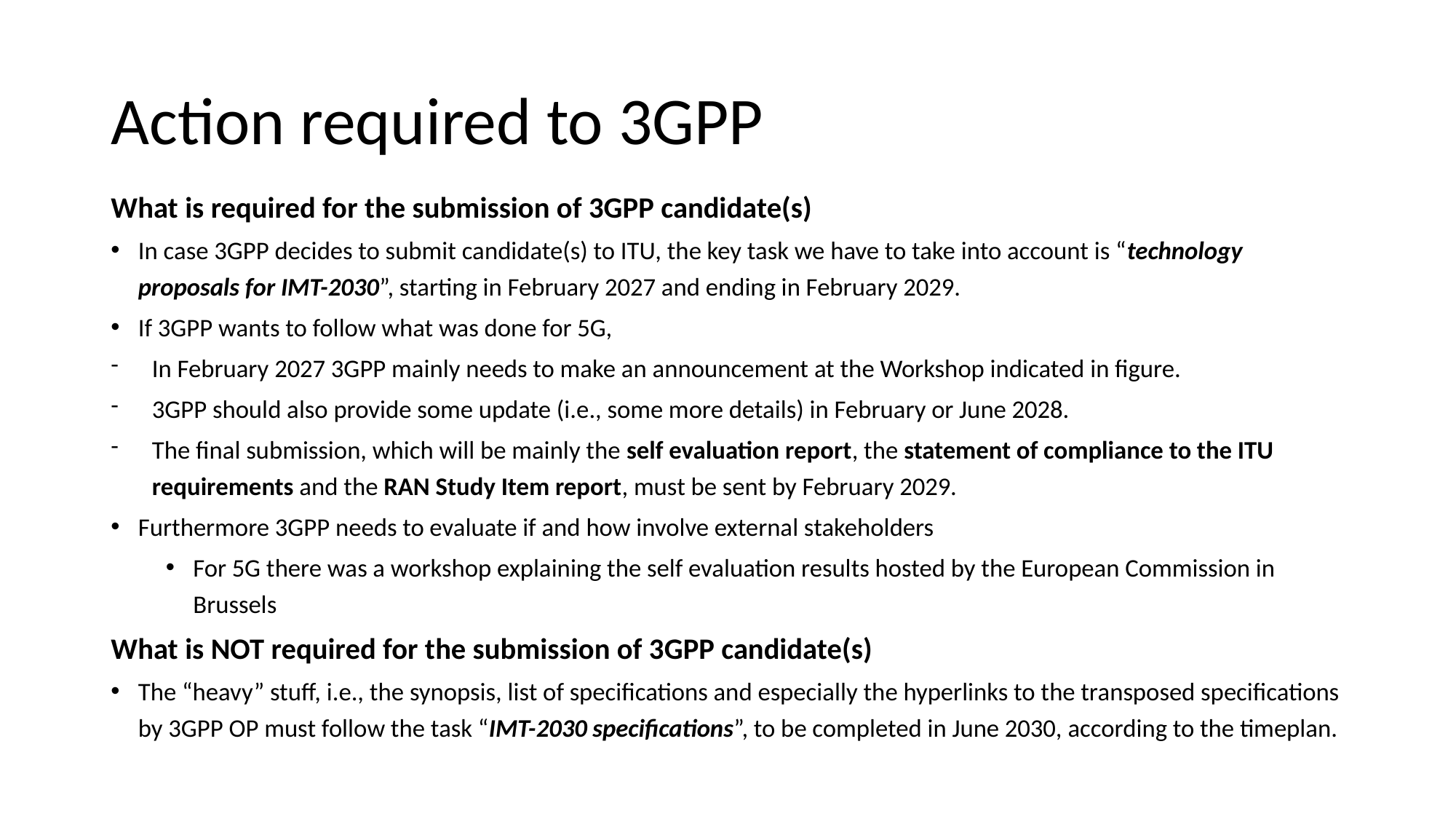

# Action required to 3GPP
What is required for the submission of 3GPP candidate(s)
In case 3GPP decides to submit candidate(s) to ITU, the key task we have to take into account is “technology proposals for IMT-2030”, starting in February 2027 and ending in February 2029.
If 3GPP wants to follow what was done for 5G,
In February 2027 3GPP mainly needs to make an announcement at the Workshop indicated in figure.
3GPP should also provide some update (i.e., some more details) in February or June 2028.
The final submission, which will be mainly the self evaluation report, the statement of compliance to the ITU requirements and the RAN Study Item report, must be sent by February 2029.
Furthermore 3GPP needs to evaluate if and how involve external stakeholders
For 5G there was a workshop explaining the self evaluation results hosted by the European Commission in Brussels
What is NOT required for the submission of 3GPP candidate(s)
The “heavy” stuff, i.e., the synopsis, list of specifications and especially the hyperlinks to the transposed specifications by 3GPP OP must follow the task “IMT-2030 specifications”, to be completed in June 2030, according to the timeplan.